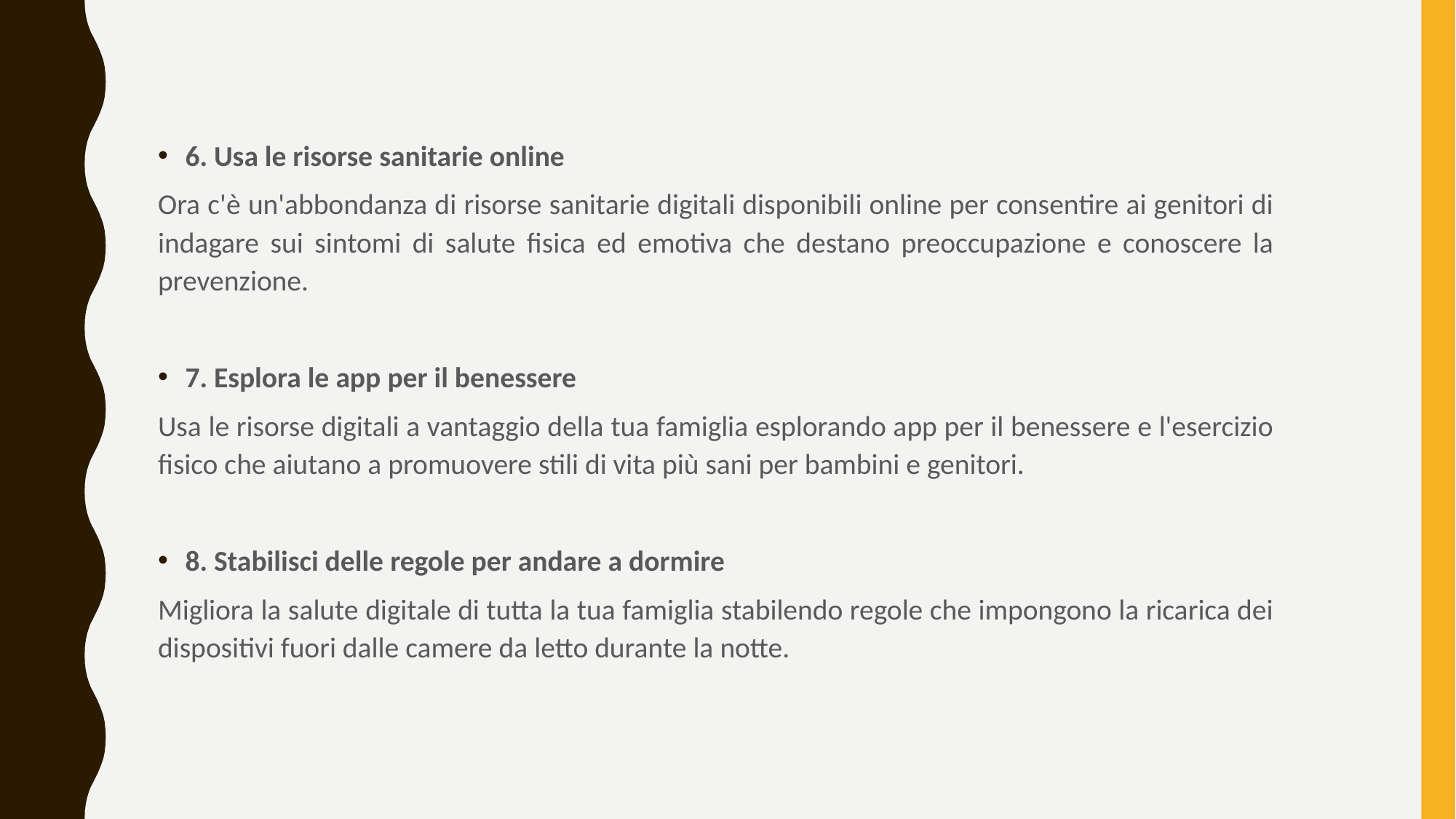

6. Usa le risorse sanitarie online
Ora c'è un'abbondanza di risorse sanitarie digitali disponibili online per consentire ai genitori di indagare sui sintomi di salute fisica ed emotiva che destano preoccupazione e conoscere la prevenzione.

7. Esplora le app per il benessere
Usa le risorse digitali a vantaggio della tua famiglia esplorando app per il benessere e l'esercizio fisico che aiutano a promuovere stili di vita più sani per bambini e genitori.

8. Stabilisci delle regole per andare a dormire
Migliora la salute digitale di tutta la tua famiglia stabilendo regole che impongono la ricarica dei dispositivi fuori dalle camere da letto durante la notte.